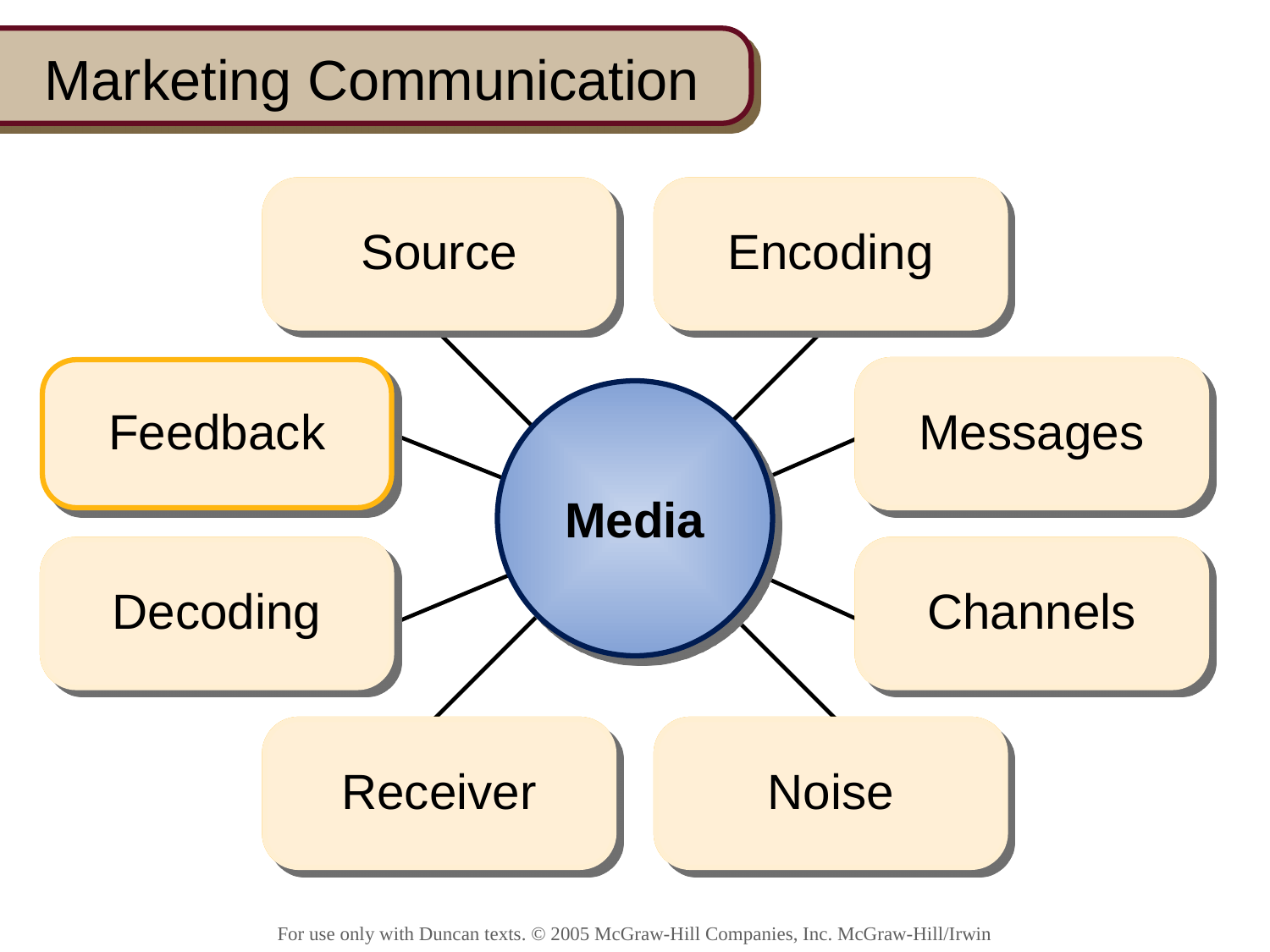

# Marketing Communication
Source

Source
Encoding

Encoding
Feedback

Messages

Messages
Media
Decoding

Decoding
Channels

Channels

Receiver

Noise
Receiver
Noise